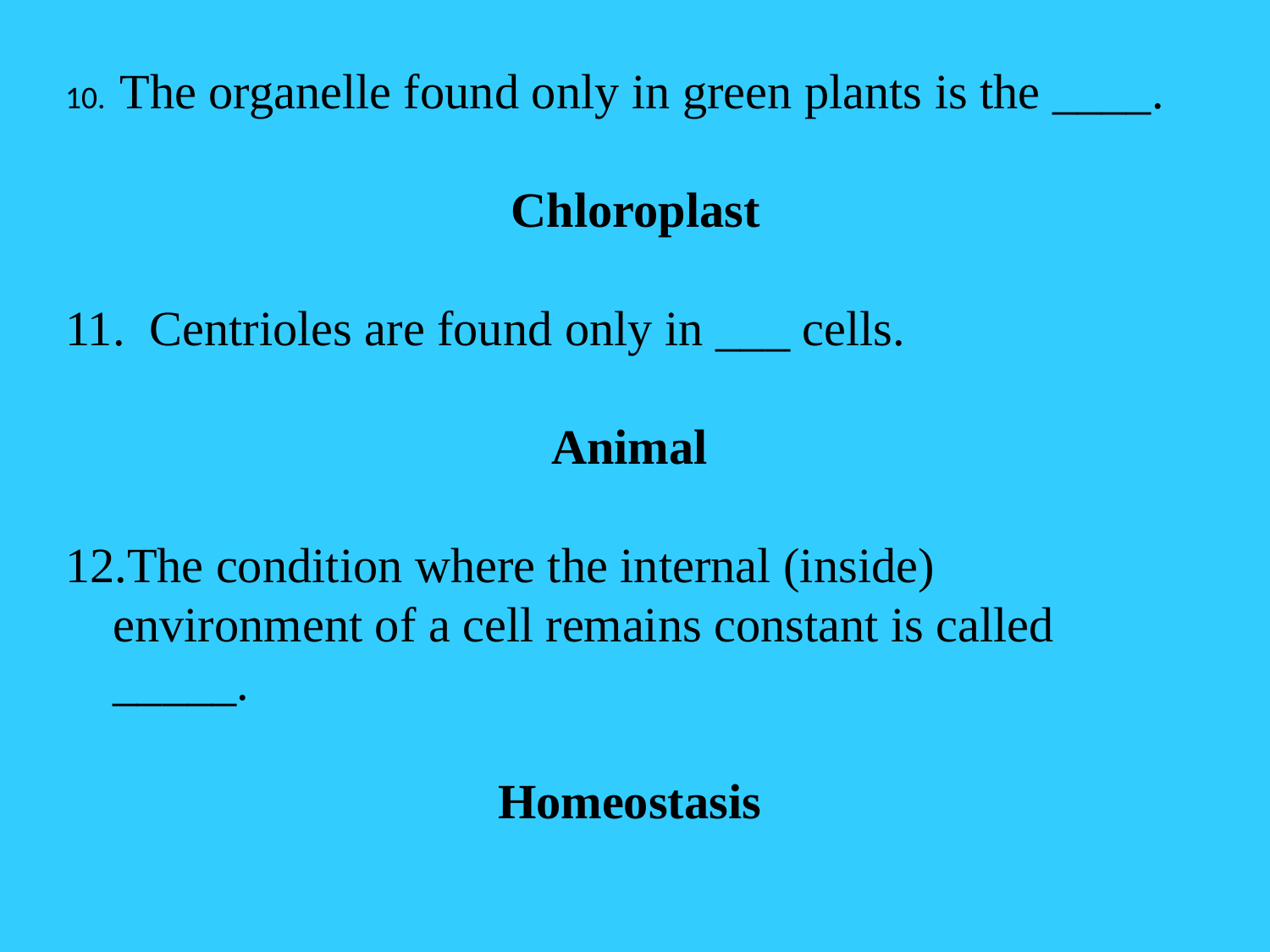

10.  The organelle found only in green plants is the ____.

 Chloroplast

11.  Centrioles are found only in ___ cells.

Animal

The condition where the internal (inside) environment of a cell remains constant is called _____.

Homeostasis